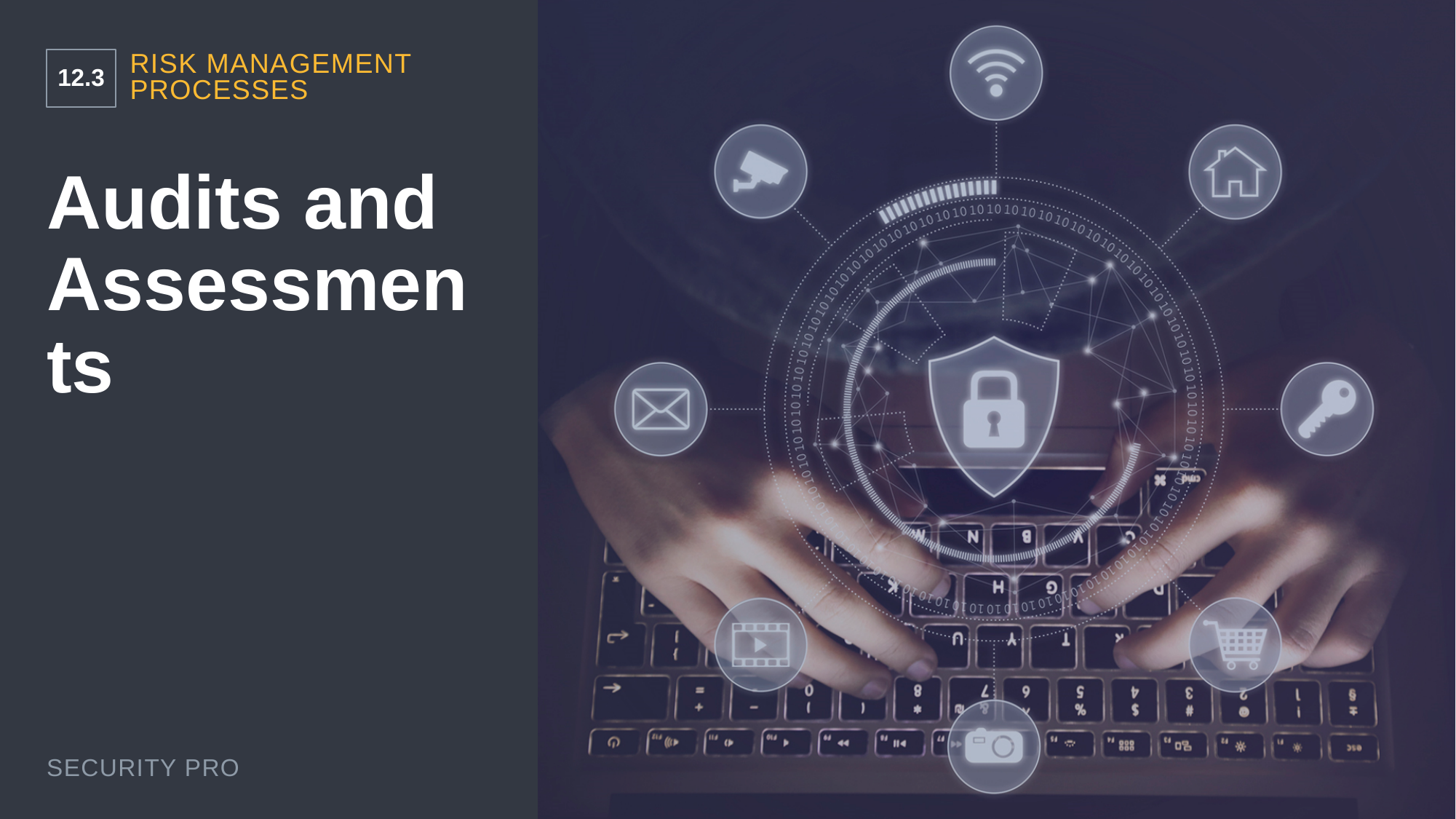

12.3
Risk Management Processes
# Audits and Assessments
Security Pro